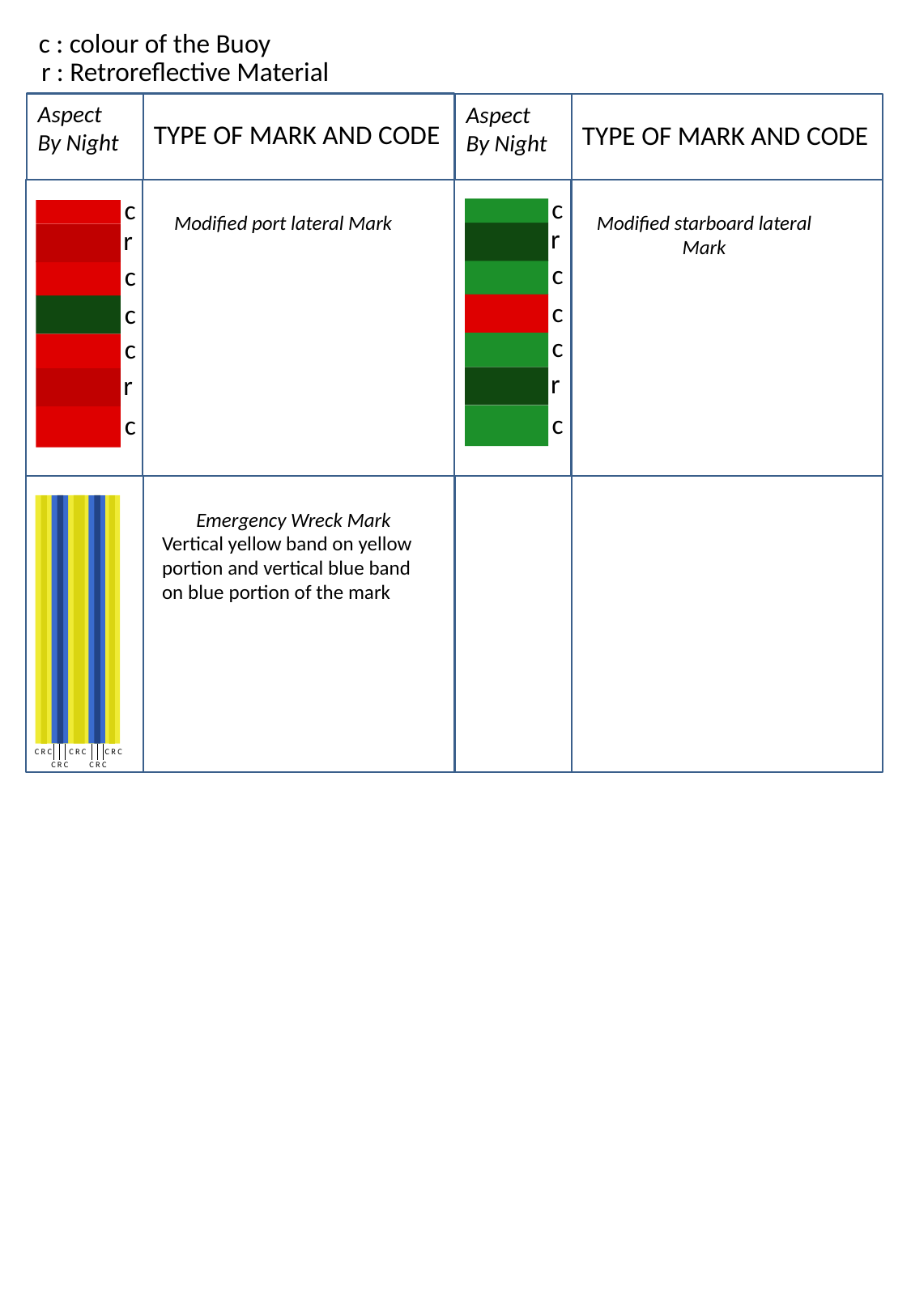

c : colour of the Buoy
r : Retroreflective Material
Aspect
By Night

Aspect
By Night

TYPE OF MARK AND CODE
TYPE OF MARK AND CODE

c
c

Modified starboard lateral Mark
Modified port lateral Mark
r
r
c
c
c
c
c
c
r
r
c
c

Emergency Wreck Mark
Vertical yellow band on yellow portion and vertical blue band on blue portion of the mark
C R C
C R C
C R C
C R C
C R C